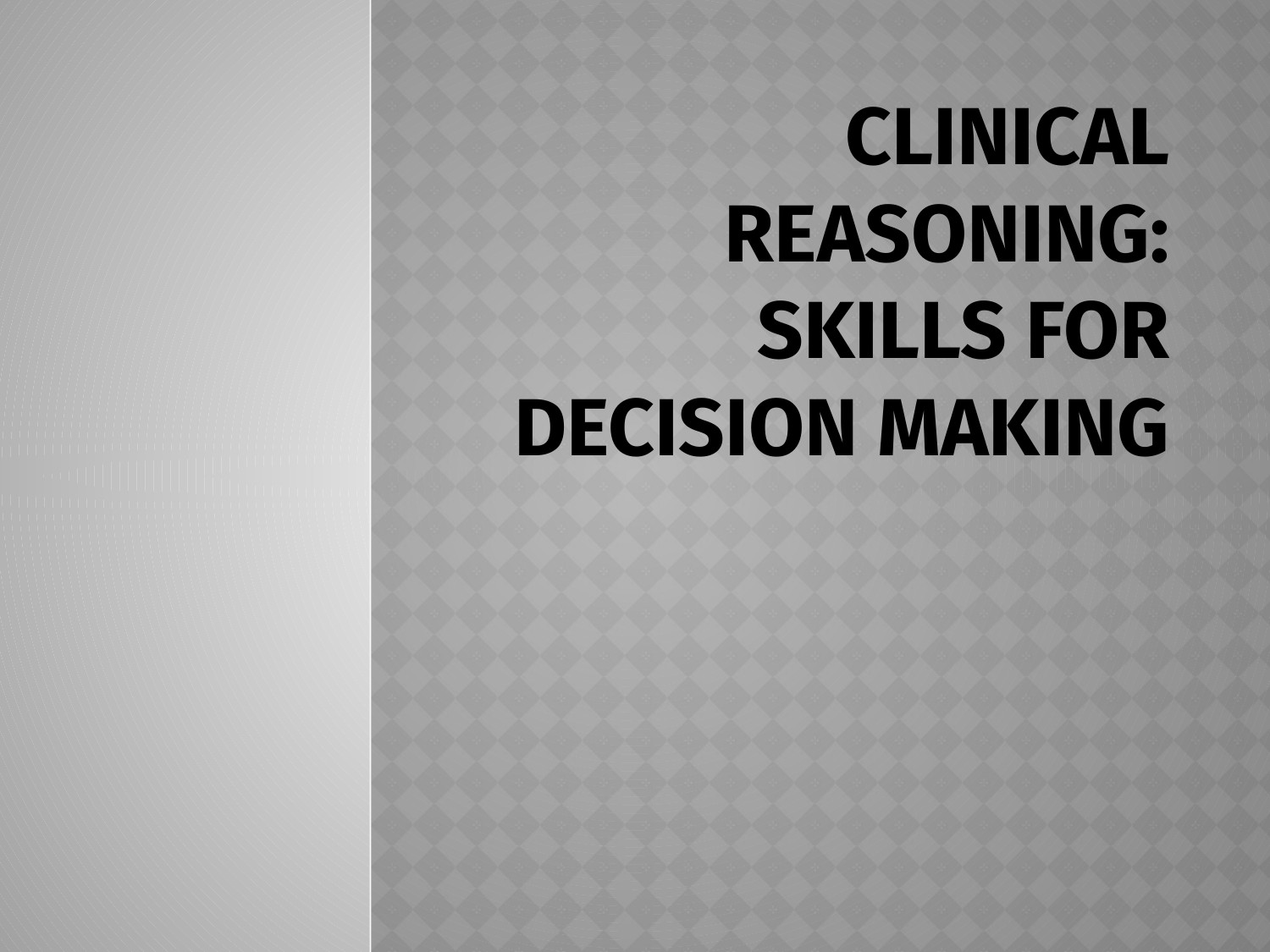

# Clinical Reasoning: Skills for Decision Making